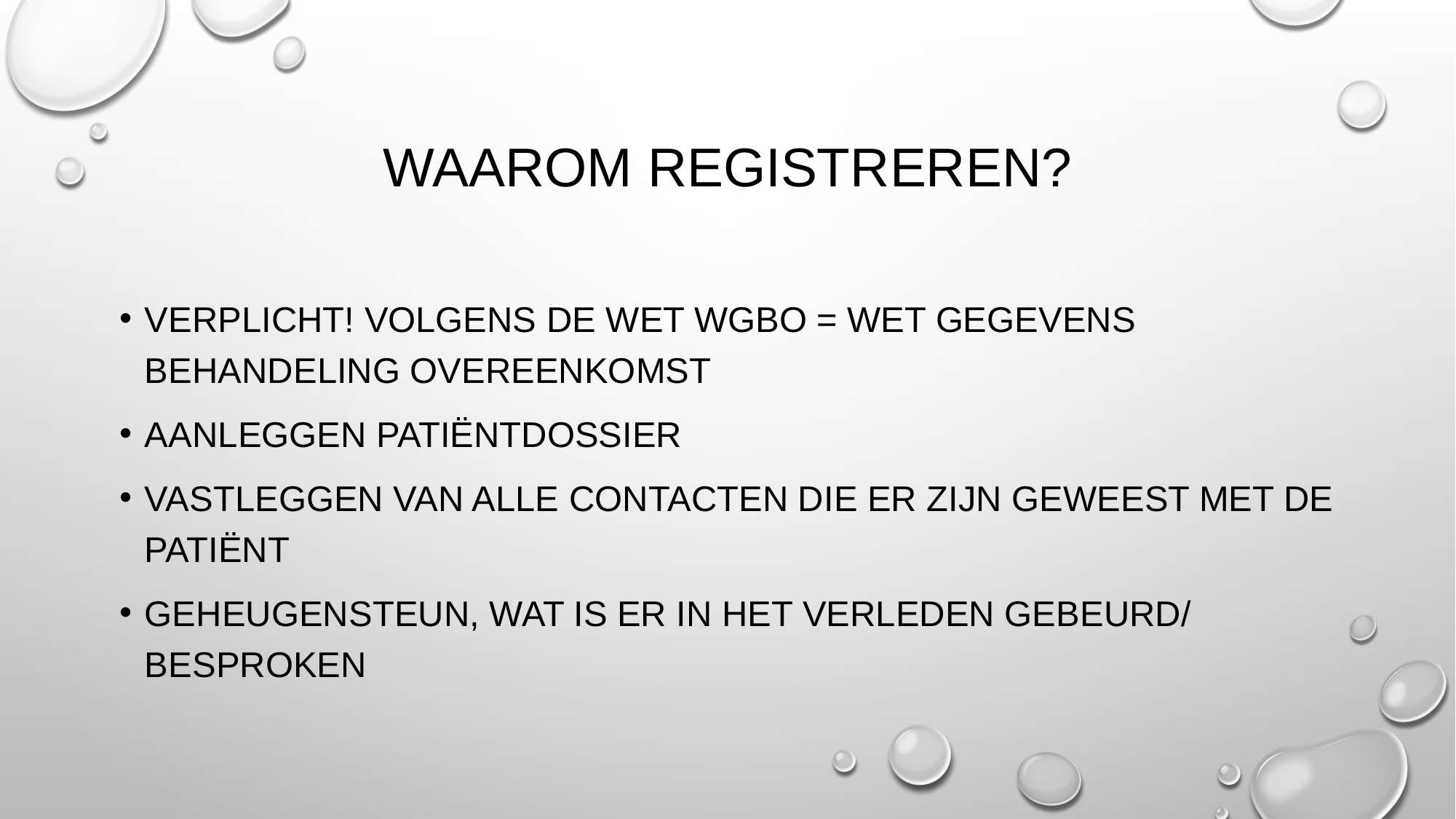

# Waarom registreren?
Verplicht! Volgens de wet WGBO = wet gegevens behandeling overeenkomst
Aanleggen patiëntdossier
Vastleggen van alle contacten die er zijn geweest met de patiënt
Geheugensteun, wat is er in het verleden gebeurd/ besproken